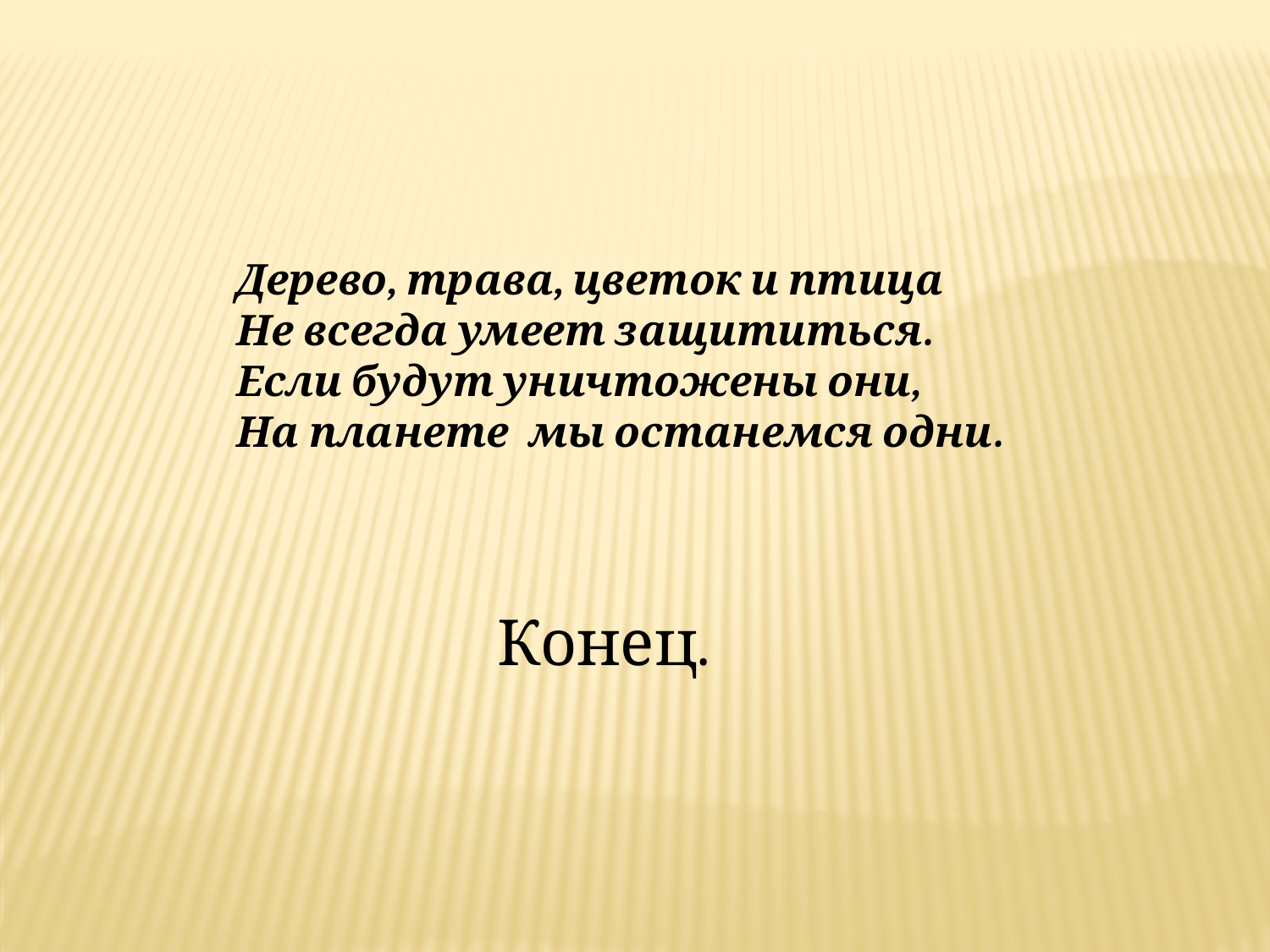

Дерево, трава, цветок и птица
Не всегда умеет защититься.
Если будут уничтожены они,
На планете  мы останемся одни.

Конец.